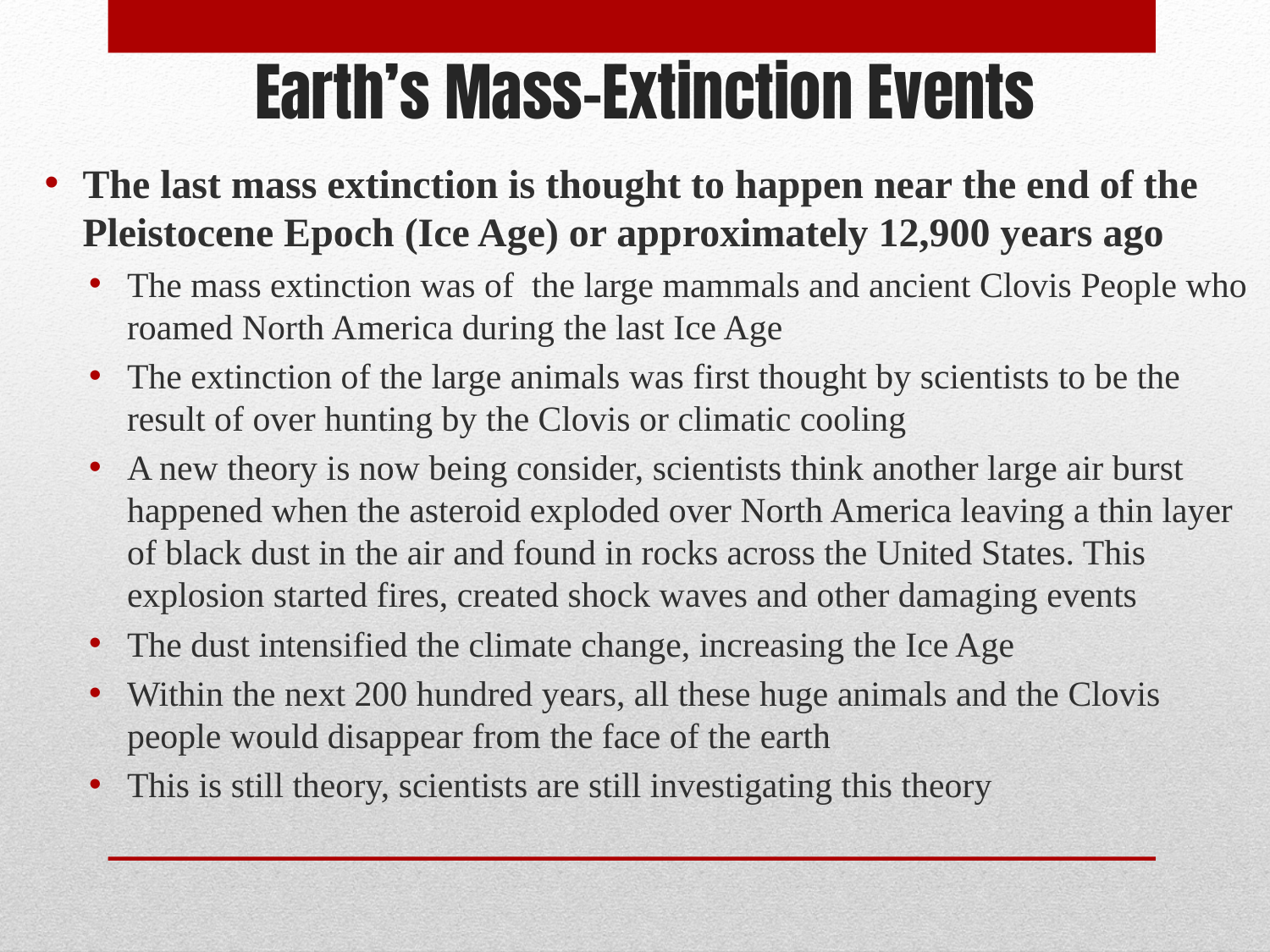

Earth’s Mass-Extinction Events
The last mass extinction is thought to happen near the end of the Pleistocene Epoch (Ice Age) or approximately 12,900 years ago
The mass extinction was of  the large mammals and ancient Clovis People who roamed North America during the last Ice Age
The extinction of the large animals was first thought by scientists to be the result of over hunting by the Clovis or climatic cooling
A new theory is now being consider, scientists think another large air burst happened when the asteroid exploded over North America leaving a thin layer of black dust in the air and found in rocks across the United States. This explosion started fires, created shock waves and other damaging events
The dust intensified the climate change, increasing the Ice Age
Within the next 200 hundred years, all these huge animals and the Clovis people would disappear from the face of the earth
This is still theory, scientists are still investigating this theory